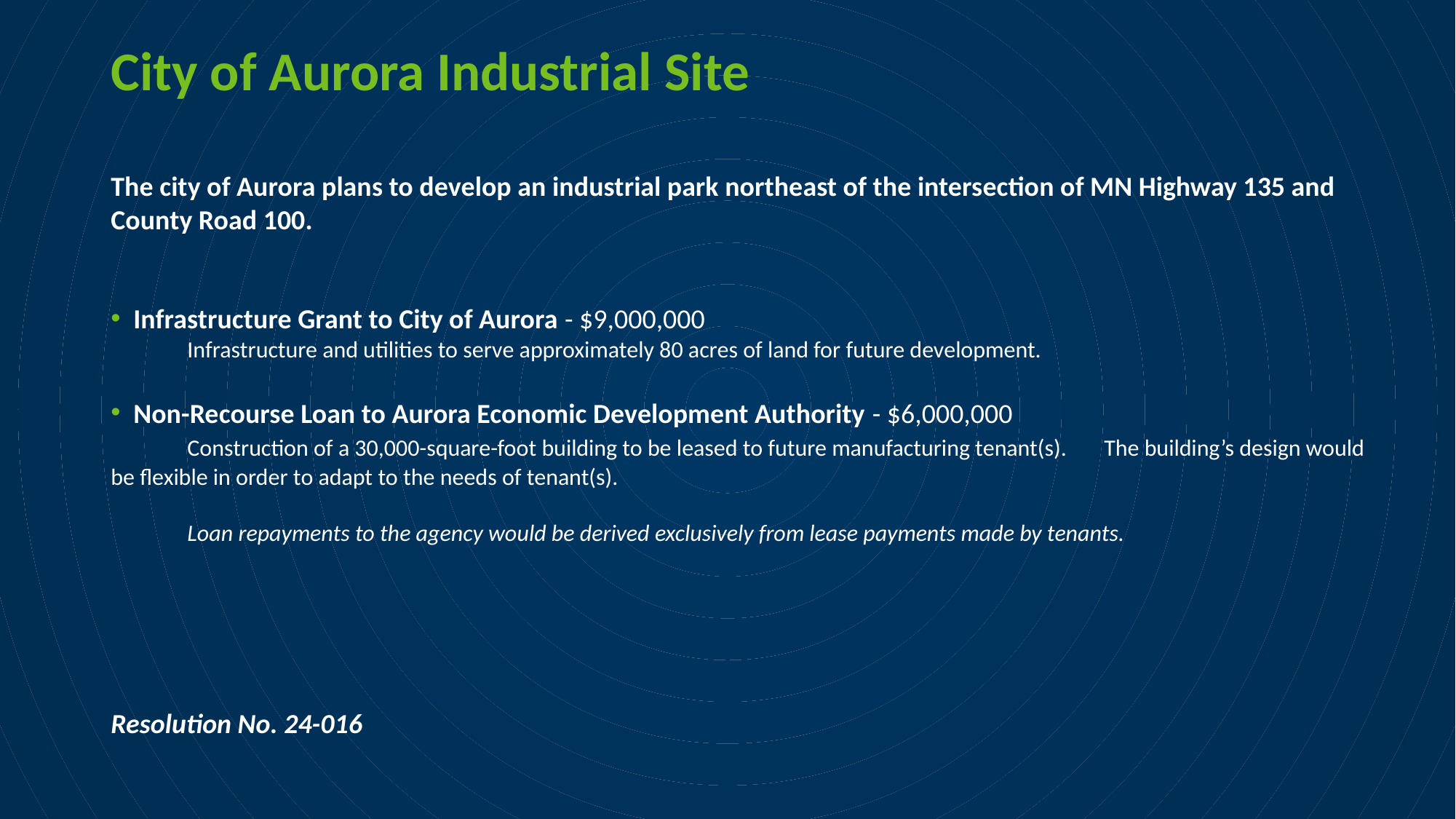

# City of Aurora Industrial Site
The city of Aurora plans to develop an industrial park northeast of the intersection of MN Highway 135 and County Road 100.

Infrastructure Grant to City of Aurora - $9,000,000
	Infrastructure and utilities to serve approximately 80 acres of land for future development.

Non-Recourse Loan to Aurora Economic Development Authority - $6,000,000
	Construction of a 30,000-square-foot building to be leased to future manufacturing tenant(s). 	The building’s design would be flexible in order to adapt to the needs of tenant(s).

	Loan repayments to the agency would be derived exclusively from lease payments made by tenants.

Resolution No. 24-016